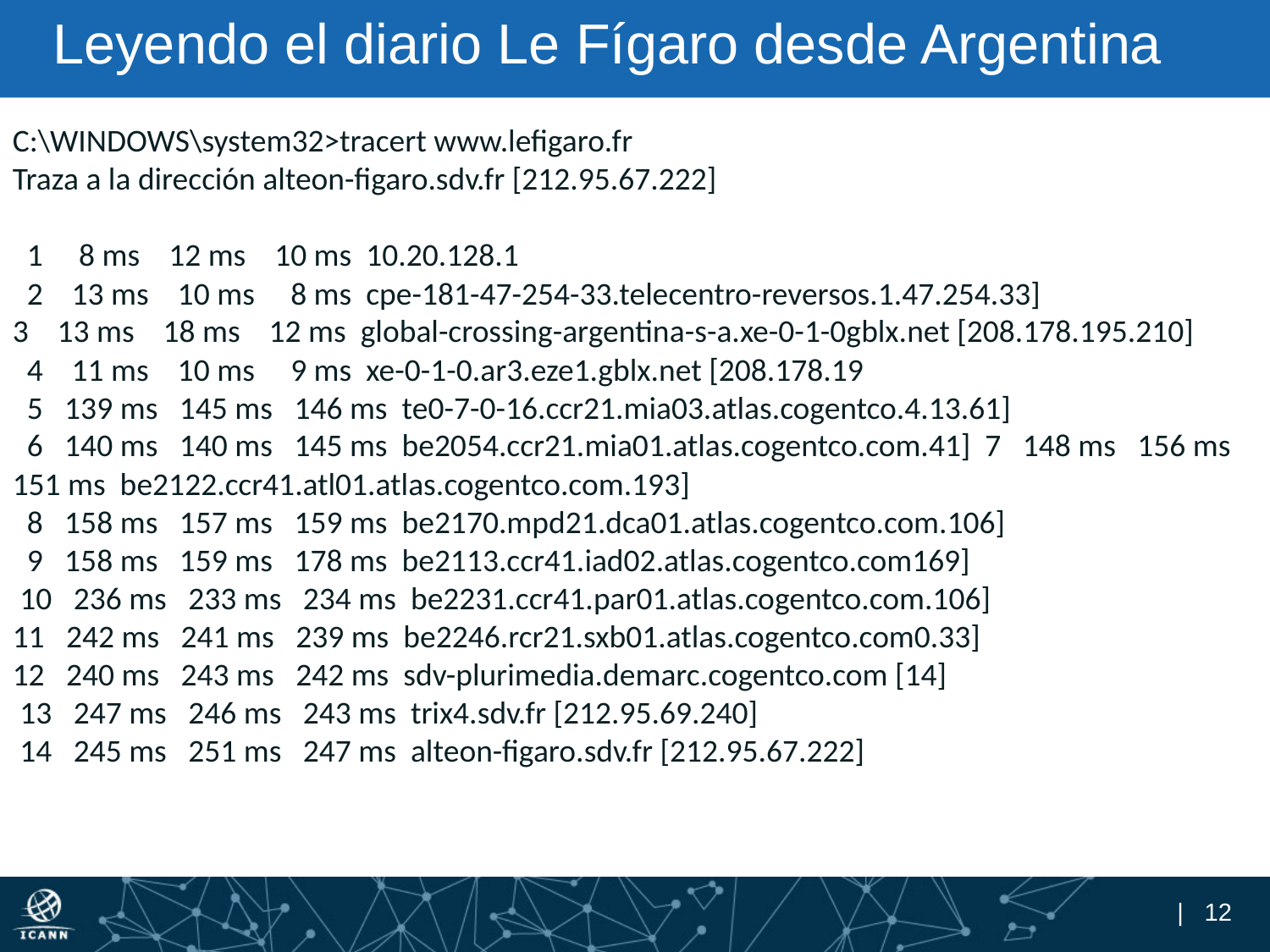

# Leyendo el diario Le Fígaro desde Argentina
C:\WINDOWS\system32>tracert www.lefigaro.fr
Traza a la dirección alteon-figaro.sdv.fr [212.95.67.222]

  1     8 ms    12 ms    10 ms  10.20.128.1
  2    13 ms    10 ms     8 ms  cpe-181-47-254-33.telecentro-reversos.1.47.254.33]
3    13 ms    18 ms    12 ms  global-crossing-argentina-s-a.xe-0-1-0gblx.net [208.178.195.210]
  4    11 ms    10 ms     9 ms  xe-0-1-0.ar3.eze1.gblx.net [208.178.19
  5   139 ms   145 ms   146 ms  te0-7-0-16.ccr21.mia03.atlas.cogentco.4.13.61]
  6   140 ms   140 ms   145 ms  be2054.ccr21.mia01.atlas.cogentco.com.41]  7   148 ms   156 ms   151 ms  be2122.ccr41.atl01.atlas.cogentco.com.193]
  8   158 ms   157 ms   159 ms  be2170.mpd21.dca01.atlas.cogentco.com.106]
  9   158 ms   159 ms   178 ms  be2113.ccr41.iad02.atlas.cogentco.com169]
 10   236 ms   233 ms   234 ms  be2231.ccr41.par01.atlas.cogentco.com.106]
11   242 ms   241 ms   239 ms  be2246.rcr21.sxb01.atlas.cogentco.com0.33]
12   240 ms   243 ms   242 ms  sdv-plurimedia.demarc.cogentco.com [14]
 13   247 ms   246 ms   243 ms  trix4.sdv.fr [212.95.69.240]
 14   245 ms   251 ms   247 ms  alteon-figaro.sdv.fr [212.95.67.222]